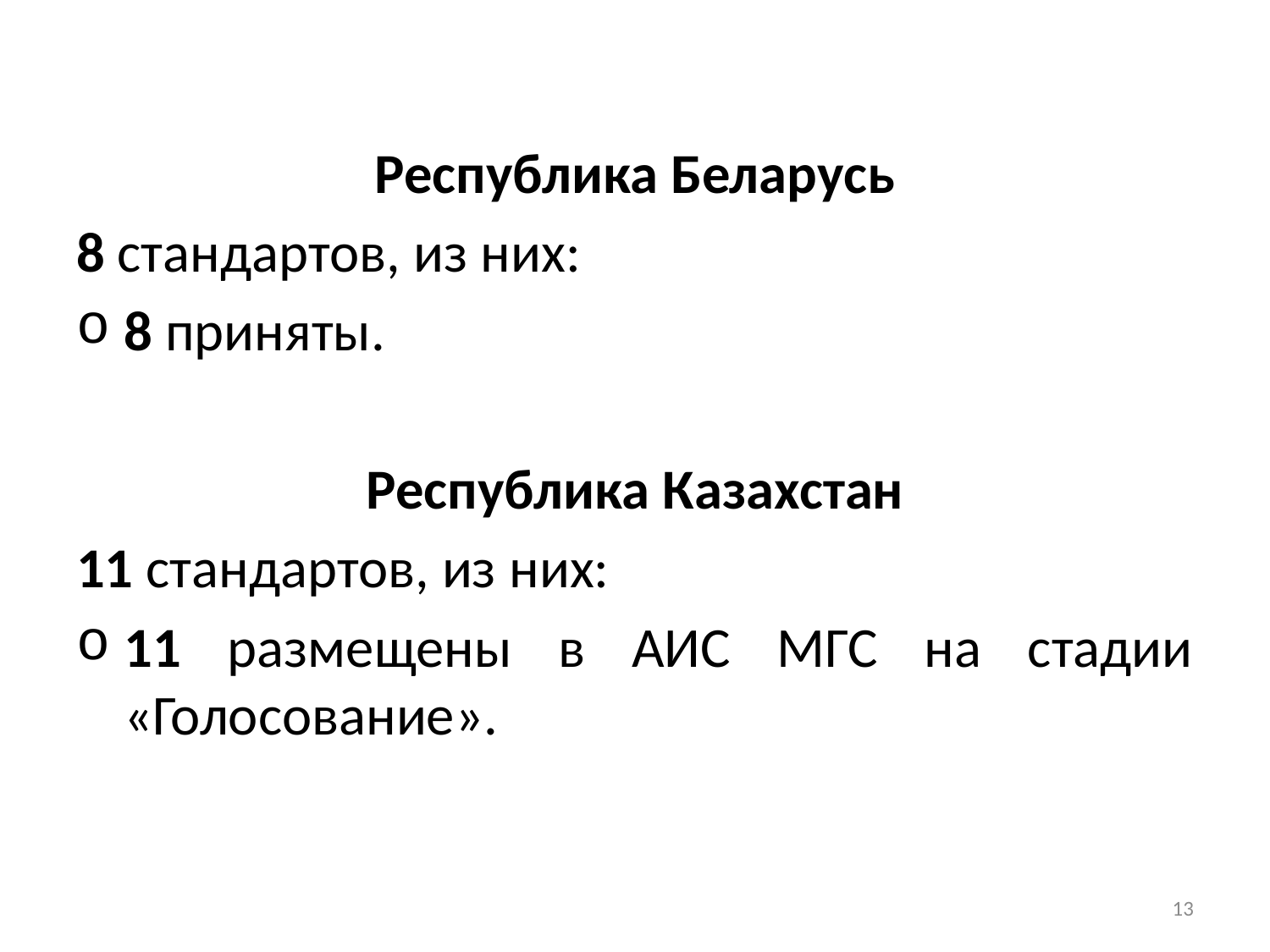

Республика Беларусь
8 стандартов, из них:
8 приняты.

Республика Казахстан
11 стандартов, из них:
11 размещены в АИС МГС на стадии «Голосование».

13